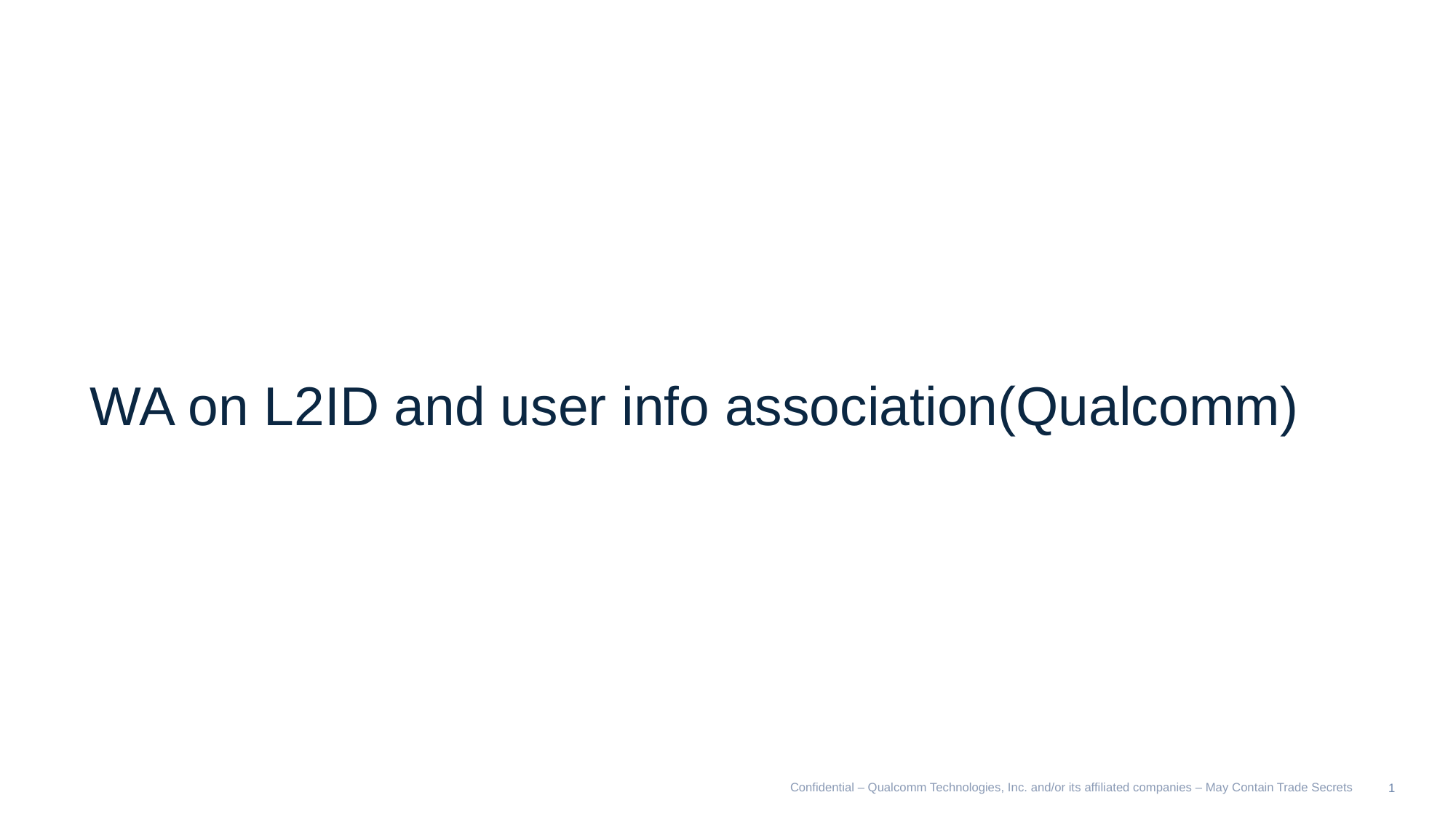

WA on L2ID and user info association(Qualcomm)